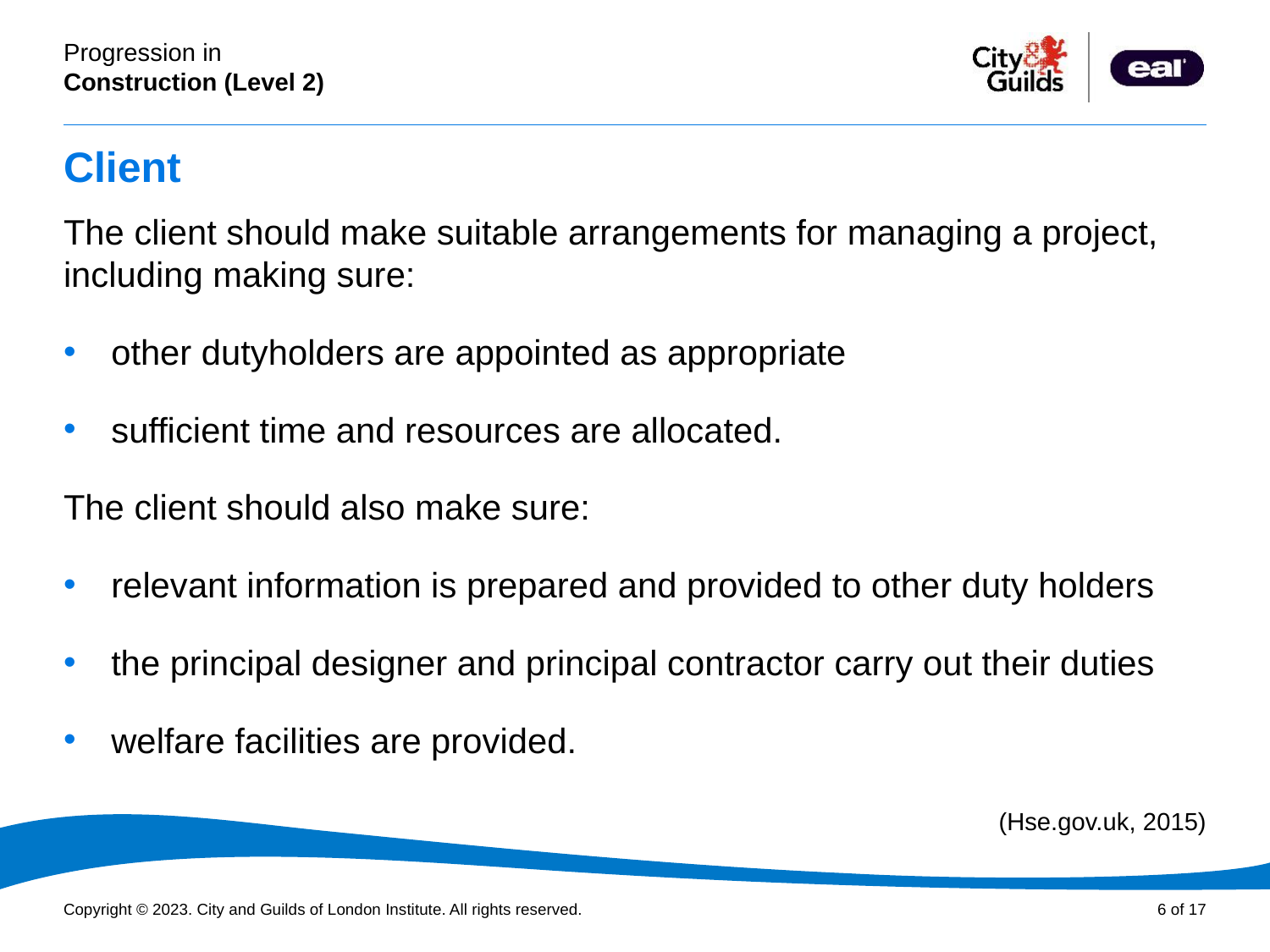

# Client
The client should make suitable arrangements for managing a project, including making sure:
other dutyholders are appointed as appropriate
sufficient time and resources are allocated.
The client should also make sure:
relevant information is prepared and provided to other duty holders
the principal designer and principal contractor carry out their duties
welfare facilities are provided.
						(Hse.gov.uk, 2015)